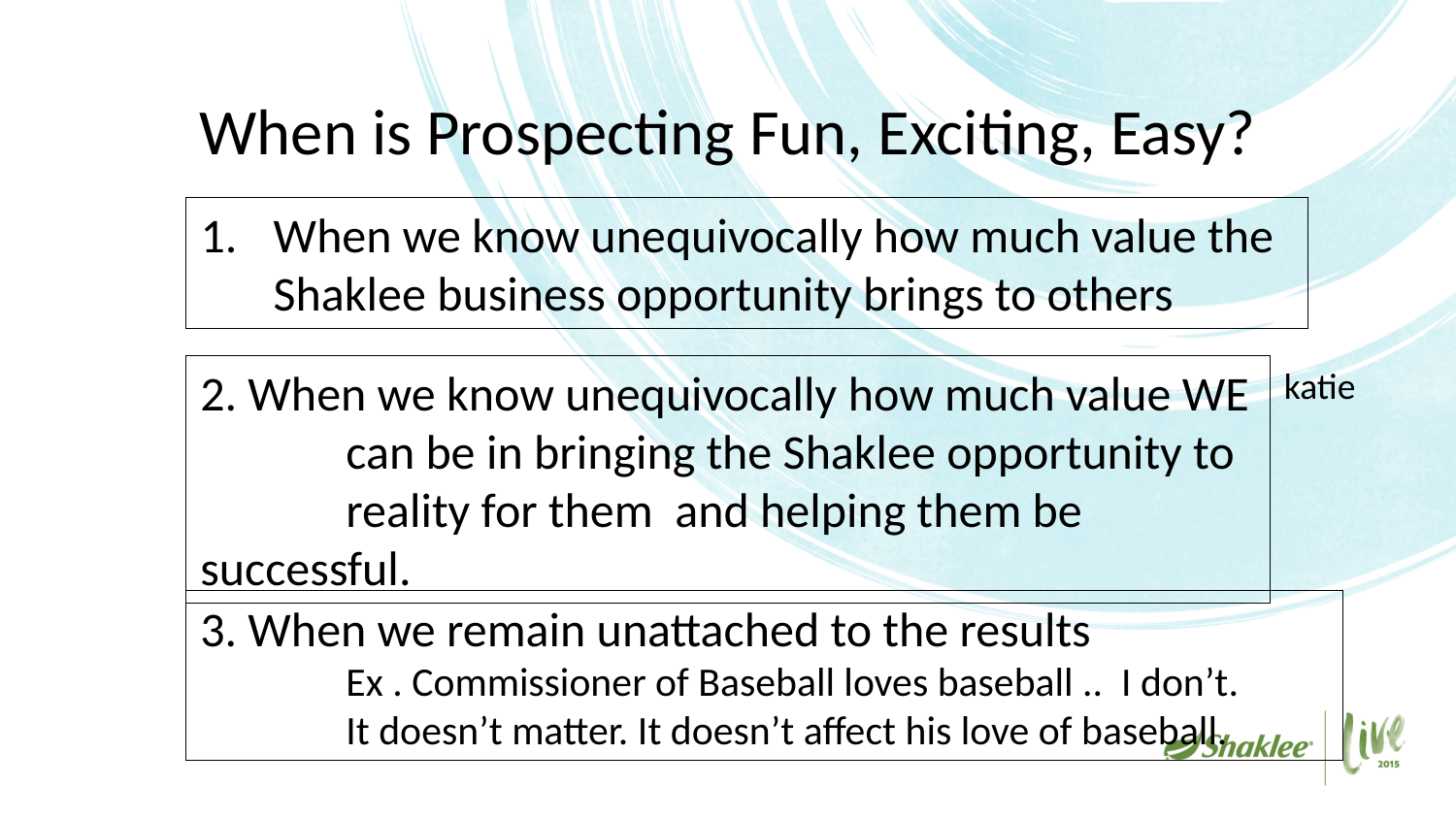

# When is Prospecting Fun, Exciting, Easy?
When we know unequivocally how much value the Shaklee business opportunity brings to others

2. When we know unequivocally how much value WE 	can be in bringing the Shaklee opportunity to 	reality for them  and helping them be successful.
katie
3. When we remain unattached to the results
	Ex . Commissioner of Baseball loves baseball ..  I don’t.
	It doesn’t matter. It doesn’t affect his love of baseball.